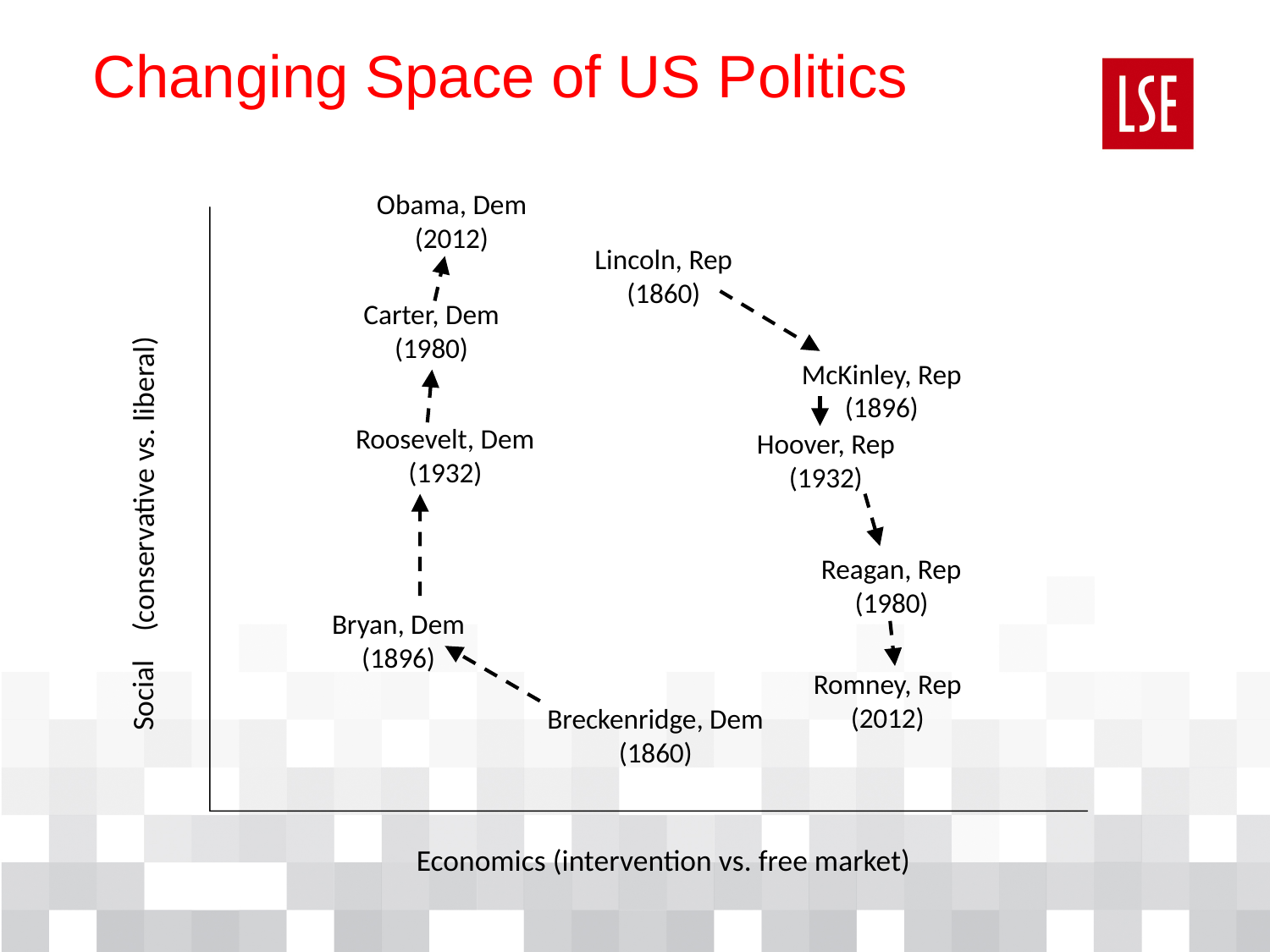

Changing Space of US Politics

Obama, Dem
(2012)

Lincoln, Rep
(1860)

Carter, Dem
(1980)

McKinley, Rep
(1896)

Roosevelt, Dem
(1932)
Hoover, Rep
(1932)
 (conservative vs. liberal)

Reagan, Rep
(1980)

Bryan, Dem
(1896)

Romney, Rep
(2012)
Social
Breckenridge, Dem
(1860)

Economics (intervention vs. free market)